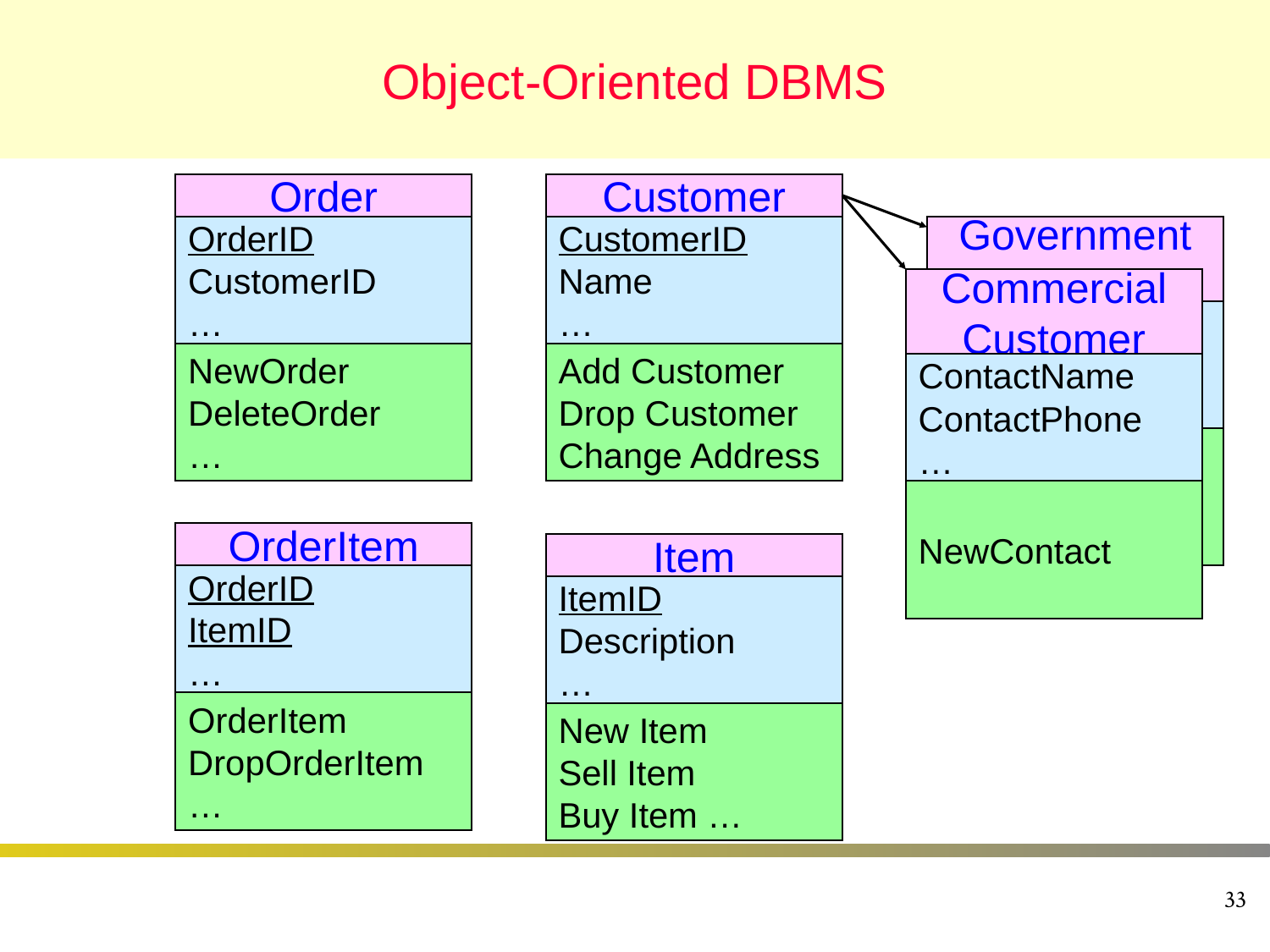

# Object-Oriented DBMS
Order
Customer

OrderID
CustomerID
…
CustomerID
Name
…
Government
Customer
ContactName
ContactPhone
Discount, …
NewContact
Commercial
Customer
ContactName
ContactPhone
…
NewContact
NewOrder
DeleteOrder
…
Add Customer
Drop Customer
Change Address
OrderItem
Item
OrderID
ItemID
…
ItemID
Description
…
OrderItem
DropOrderItem
…
New Item
Sell Item
Buy Item …
33